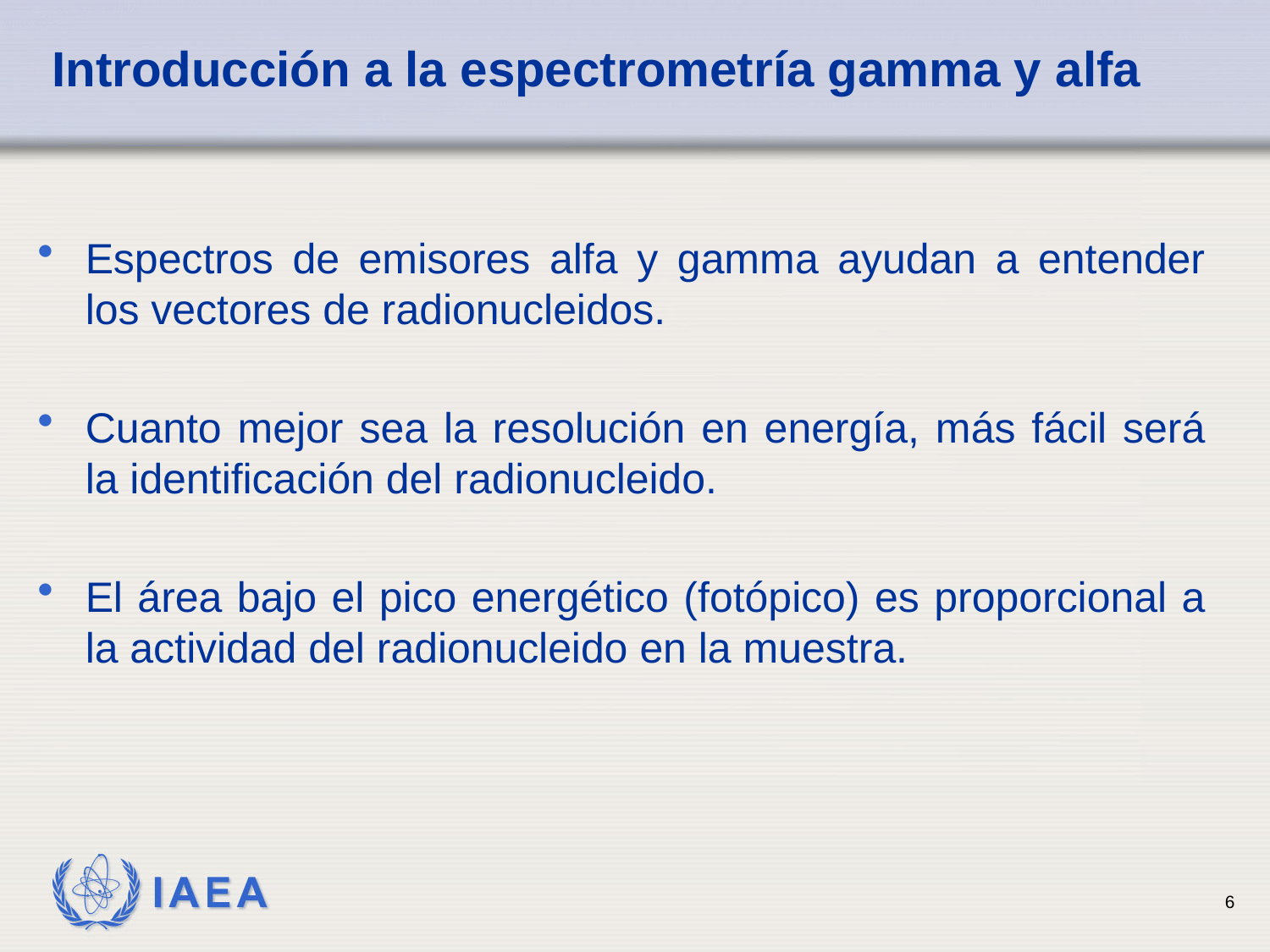

# Introducción a la espectrometría gamma y alfa

Espectros de emisores alfa y gamma ayudan a entender los vectores de radionucleidos.

Cuanto mejor sea la resolución en energía, más fácil será la identificación del radionucleido.

El área bajo el pico energético (fotópico) es proporcional a la actividad del radionucleido en la muestra.
6